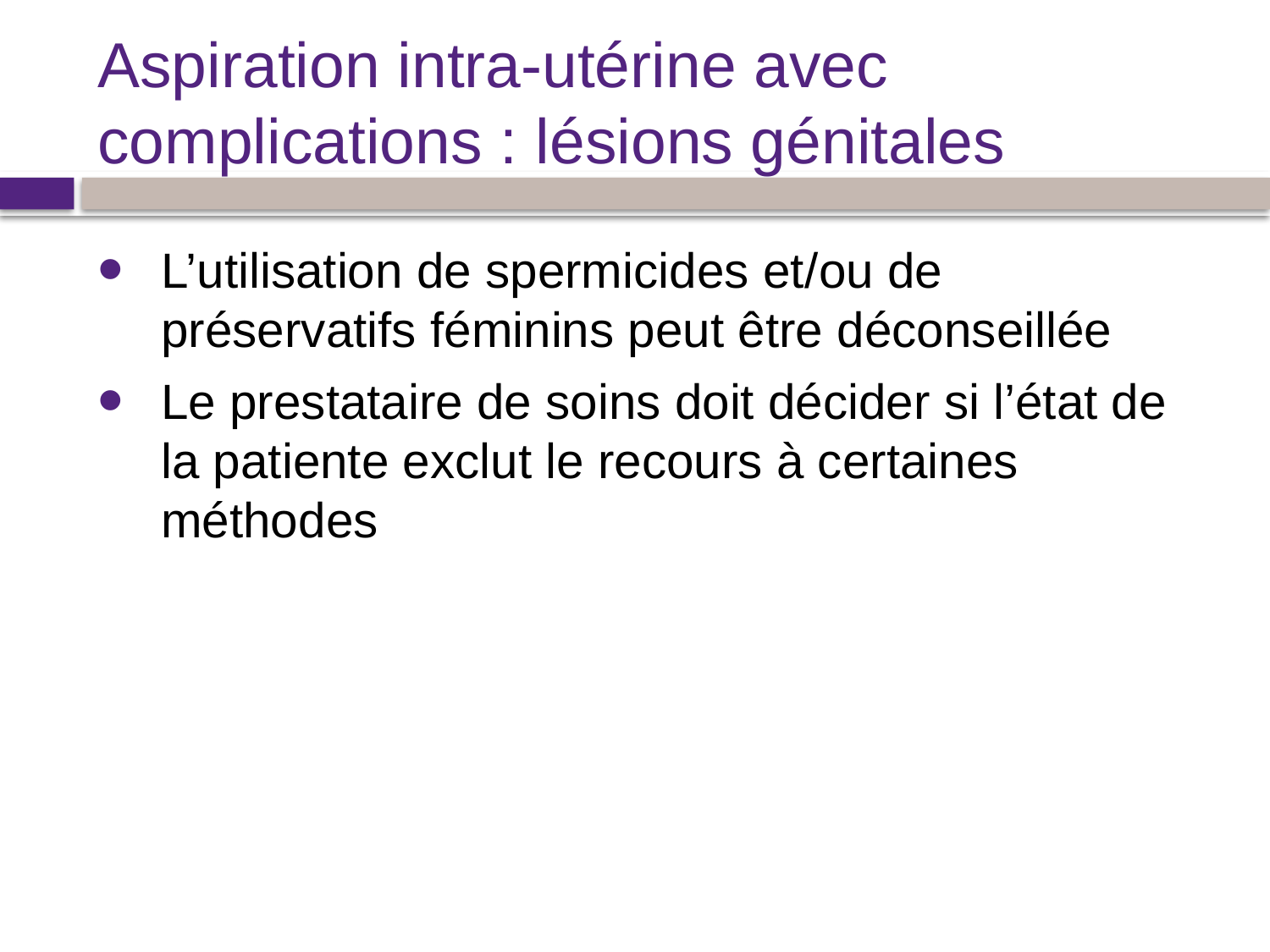

# Aspiration intra-utérine avec complications : lésions génitales
L’utilisation de spermicides et/ou de préservatifs féminins peut être déconseillée
Le prestataire de soins doit décider si l’état de la patiente exclut le recours à certaines méthodes